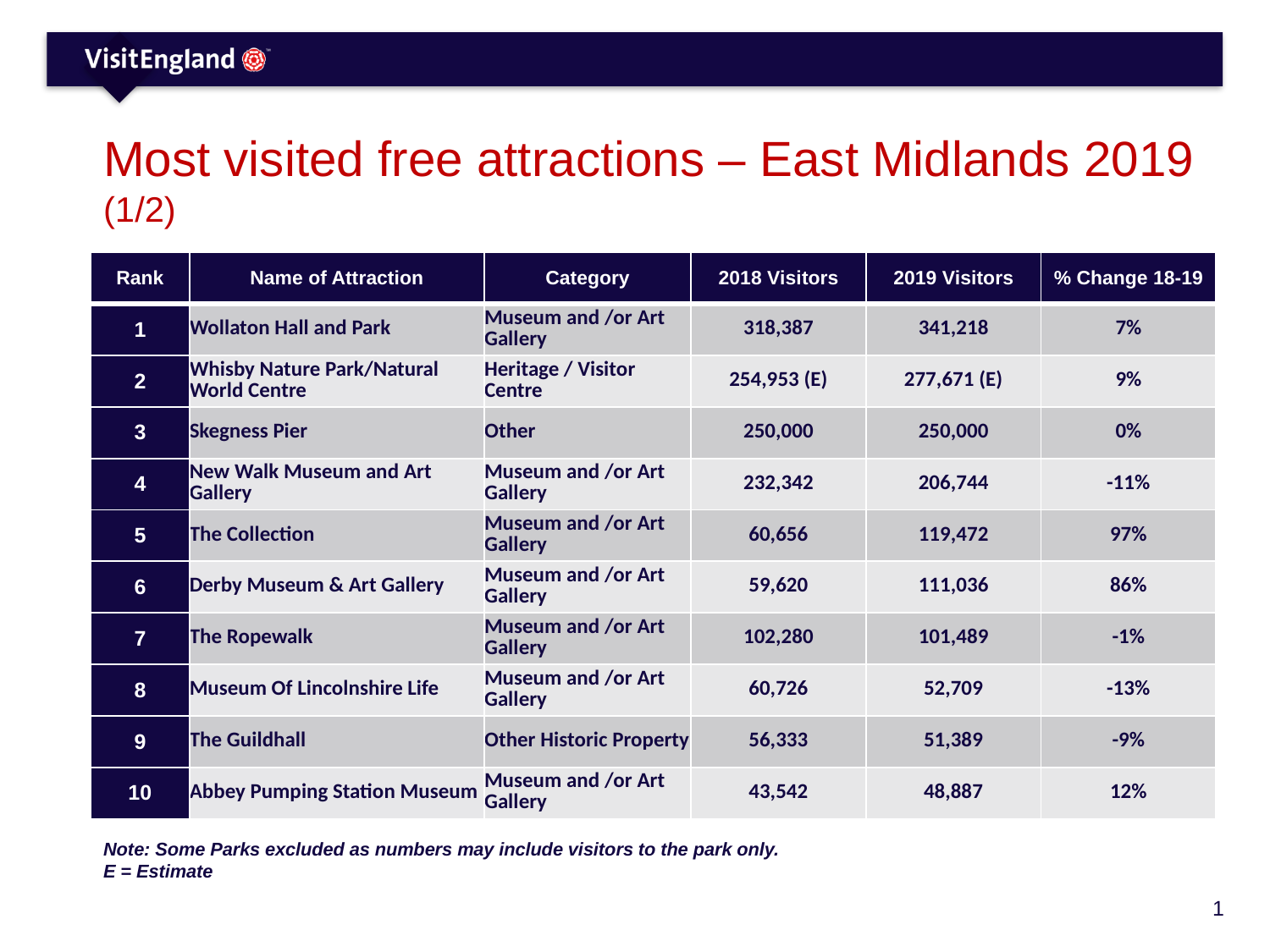

# Most visited free attractions – East Midlands 2019 (1/2)
| Rank | Name of Attraction | Category | 2018 Visitors | 2019 Visitors | % Change 18-19 |
| --- | --- | --- | --- | --- | --- |
| 1 | Wollaton Hall and Park | Museum and /or Art Gallery | 318,387 | 341,218 | 7% |
| 2 | Whisby Nature Park/Natural World Centre | Heritage / Visitor Centre | 254,953 (E) | 277,671 (E) | 9% |
| 3 | Skegness Pier | Other | 250,000 | 250,000 | 0% |
| 4 | New Walk Museum and Art Gallery | Museum and /or Art Gallery | 232,342 | 206,744 | -11% |
| 5 | The Collection | Museum and /or Art Gallery | 60,656 | 119,472 | 97% |
| 6 | Derby Museum & Art Gallery | Museum and /or Art Gallery | 59,620 | 111,036 | 86% |
| 7 | The Ropewalk | Museum and /or Art Gallery | 102,280 | 101,489 | -1% |
| 8 | Museum Of Lincolnshire Life | Museum and /or Art Gallery | 60,726 | 52,709 | -13% |
| 9 | The Guildhall | Other Historic Property | 56,333 | 51,389 | -9% |
| 10 | Abbey Pumping Station Museum | Museum and /or Art Gallery | 43,542 | 48,887 | 12% |
Note: Some Parks excluded as numbers may include visitors to the park only.
E = Estimate